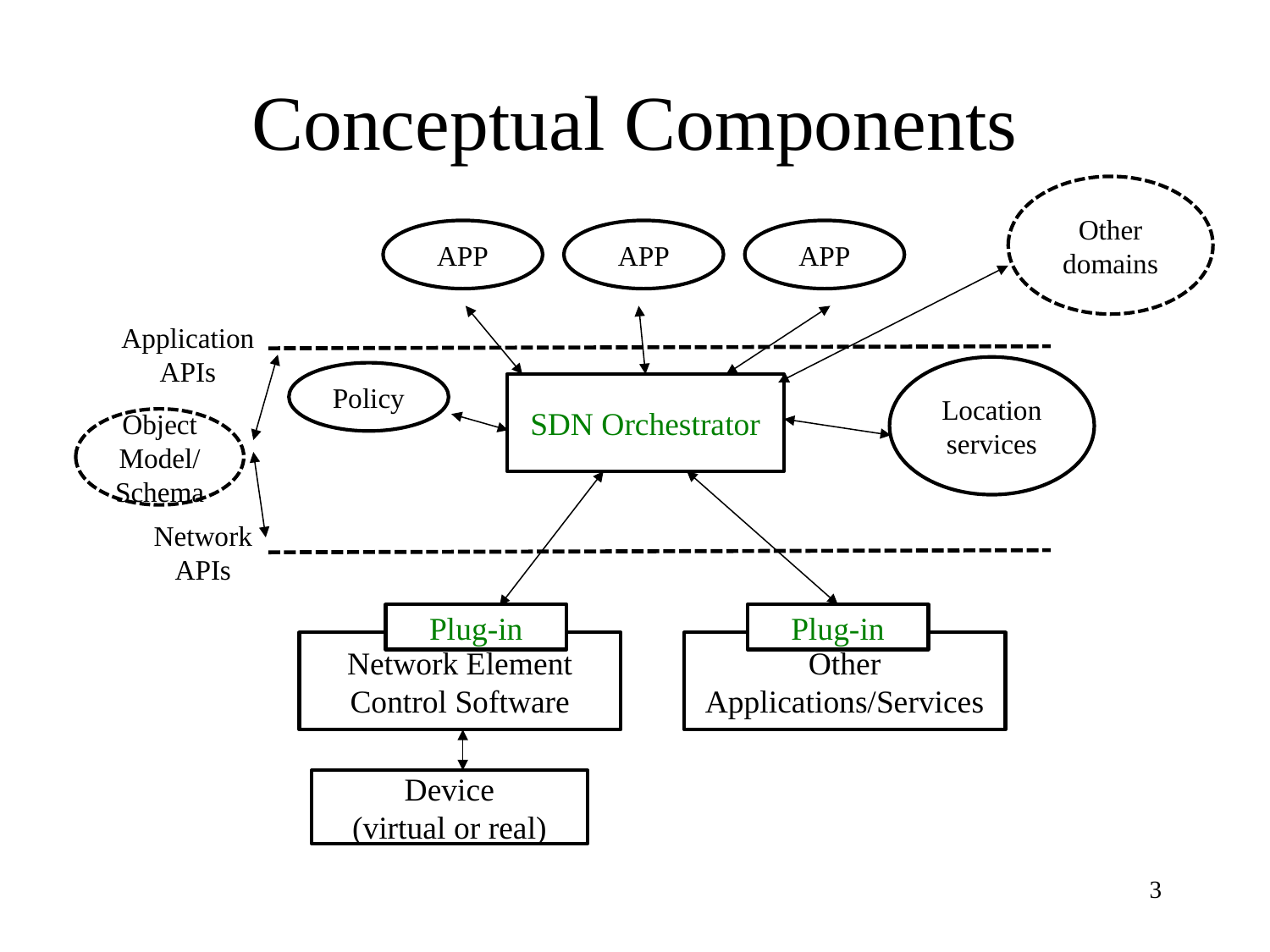

# Conceptual Components
Other domains
Application
APIs
SDN Orchestrator
Network
APIs
Plug-in
Plug-in
APP
APP
APP
Location services
Policy
Object Model/Schema
Network Element
Control Software
Other Applications/Services
Device
(virtual or real)
3